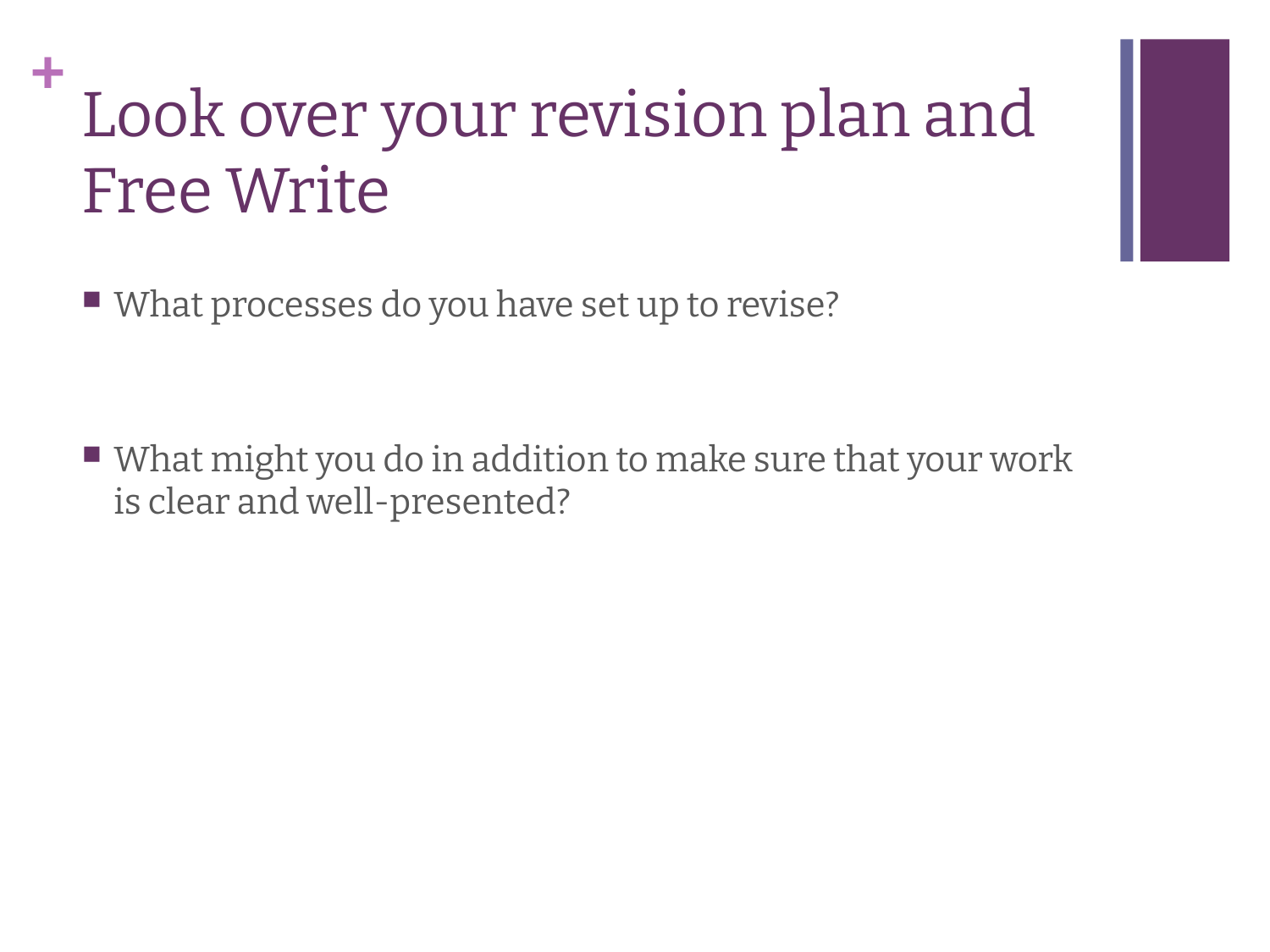

# Look over your revision plan and Free Write
What processes do you have set up to revise?

What might you do in addition to make sure that your work is clear and well-presented?